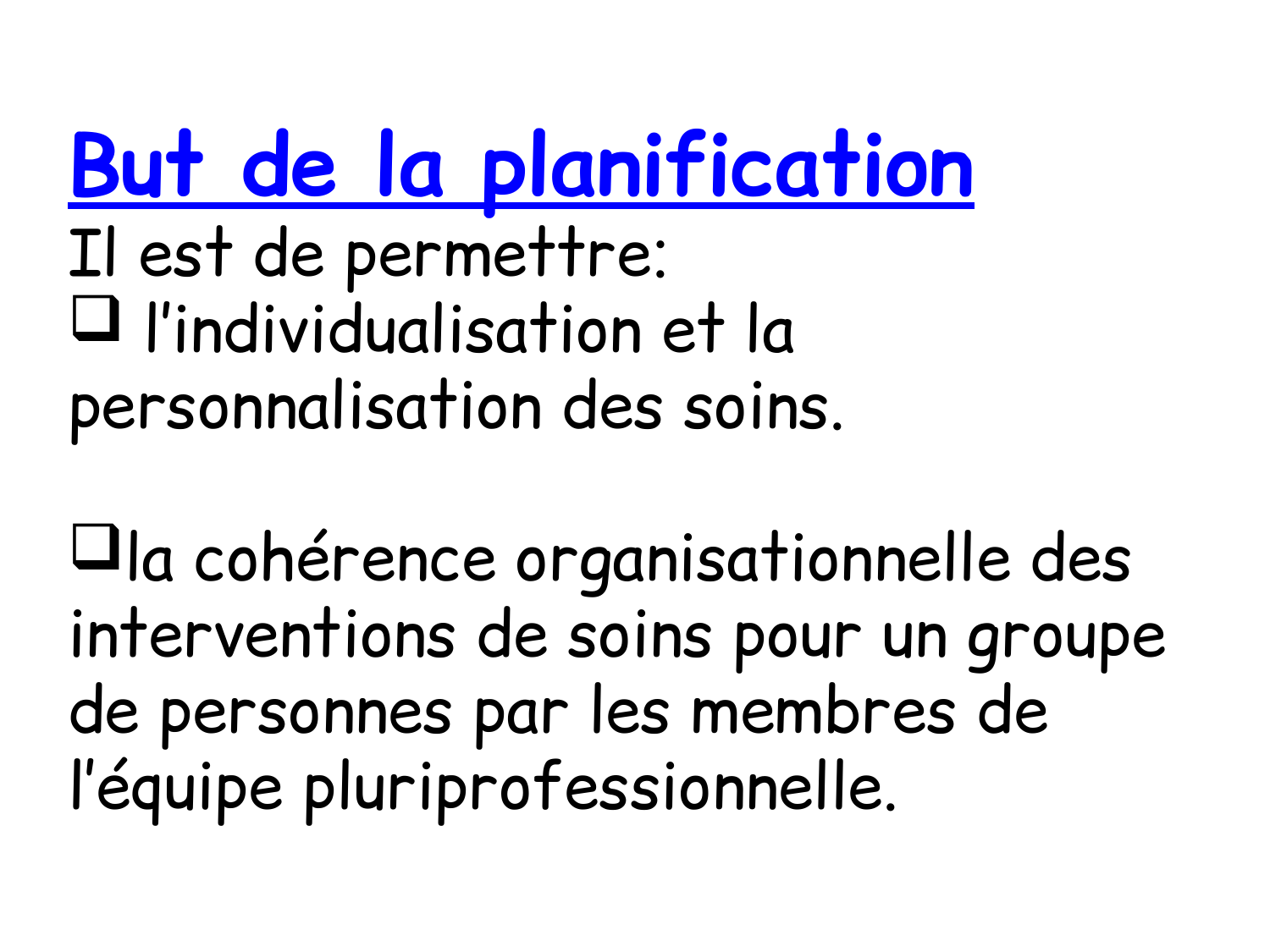

But de la planification
Il est de permettre:
 l’individualisation et la personnalisation des soins.

la cohérence organisationnelle des interventions de soins pour un groupe de personnes par les membres de l’équipe pluriprofessionnelle.